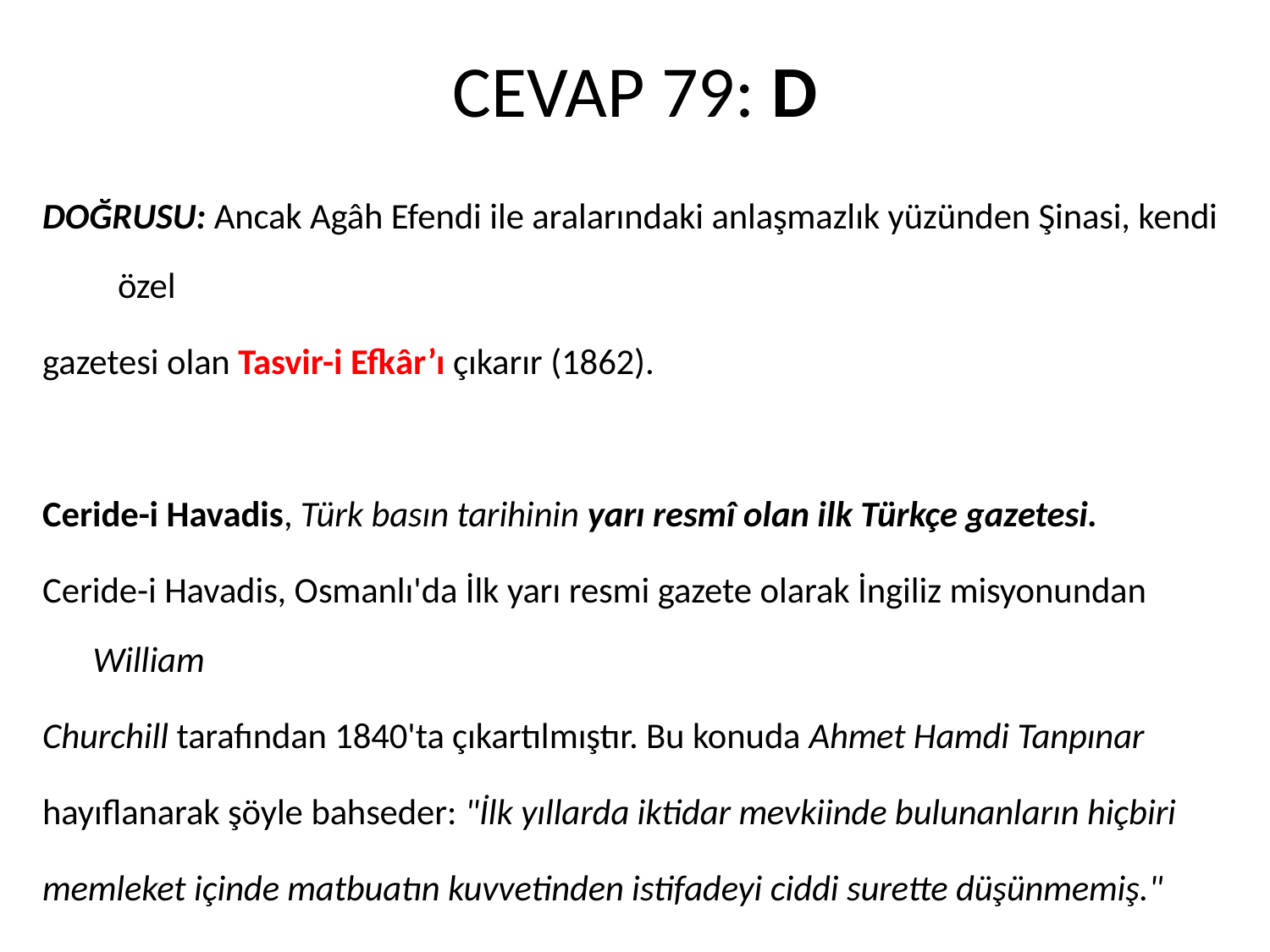

# CEVAP 79: D

DOĞRUSU: Ancak Agâh Efendi ile aralarındaki anlaşmazlık yüzünden Şinasi, kendi özel
gazetesi olan Tasvir-i Efkâr’ı çıkarır (1862).

Ceride-i Havadis, Türk basın tarihinin yarı resmî olan ilk Türkçe gazetesi.
Ceride-i Havadis, Osmanlı'da İlk yarı resmi gazete olarak İngiliz misyonundan William
Churchill tarafından 1840'ta çıkartılmıştır. Bu konuda Ahmet Hamdi Tanpınar
hayıflanarak şöyle bahseder: "İlk yıllarda iktidar mevkiinde bulunanların hiçbiri
memleket içinde matbuatın kuvvetinden istifadeyi ciddi surette düşünmemiş."